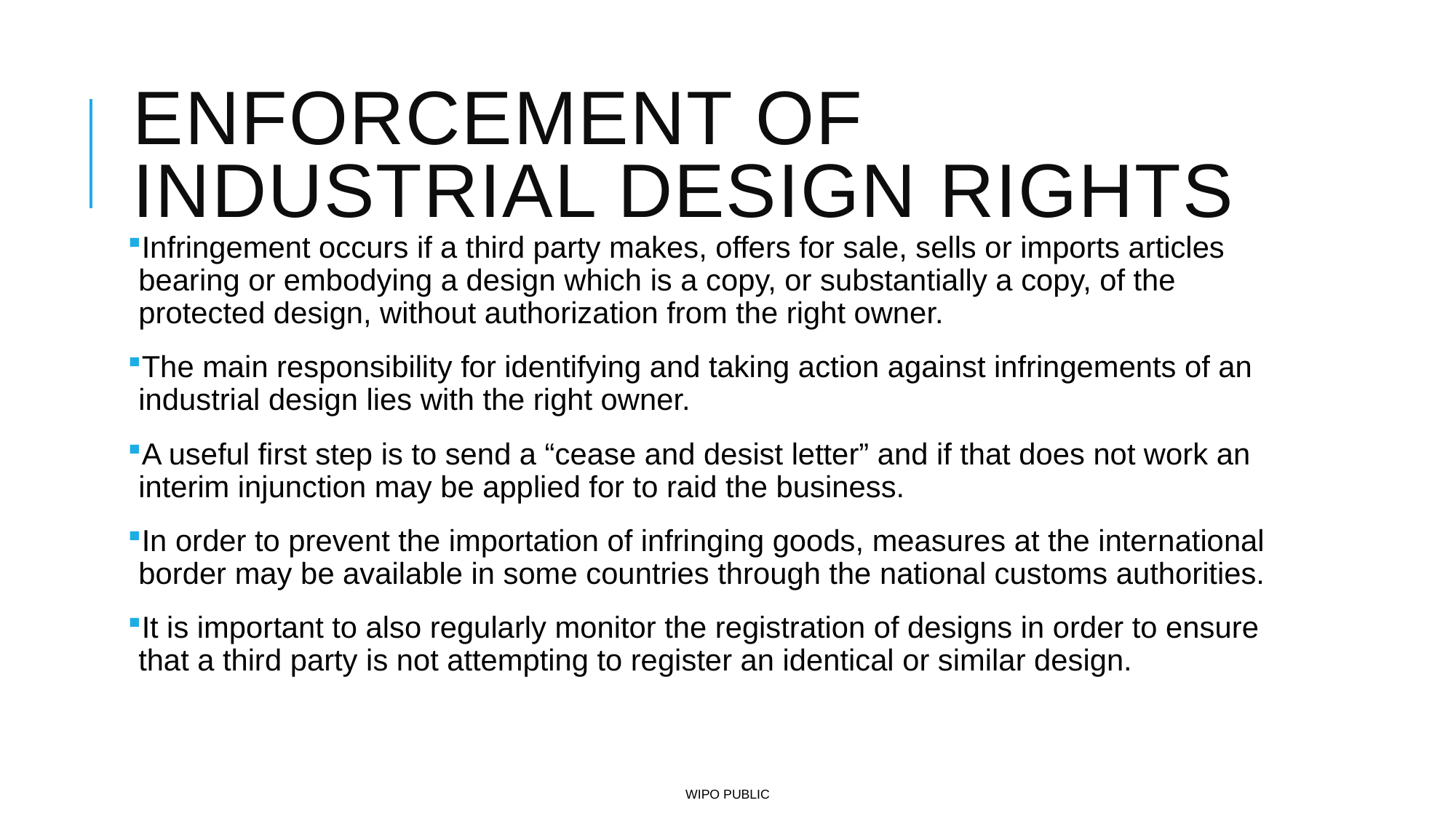

# Enforcement of industrial design rights
Infringement occurs if a third party makes, offers for sale, sells or imports articles bearing or embodying a design which is a copy, or substantially a copy, of the protected design, without authorization from the right owner.
The main responsibility for identifying and taking action against infringements of an industrial design lies with the right owner.
A useful first step is to send a “cease and desist letter” and if that does not work an interim injunction may be applied for to raid the business.
In order to prevent the importation of infringing goods, measures at the inter­national border may be available in some countries through the national customs authorities.
It is important to also regularly monitor the registration of designs in order to ensure that a third party is not attempting to register an identical or similar design.